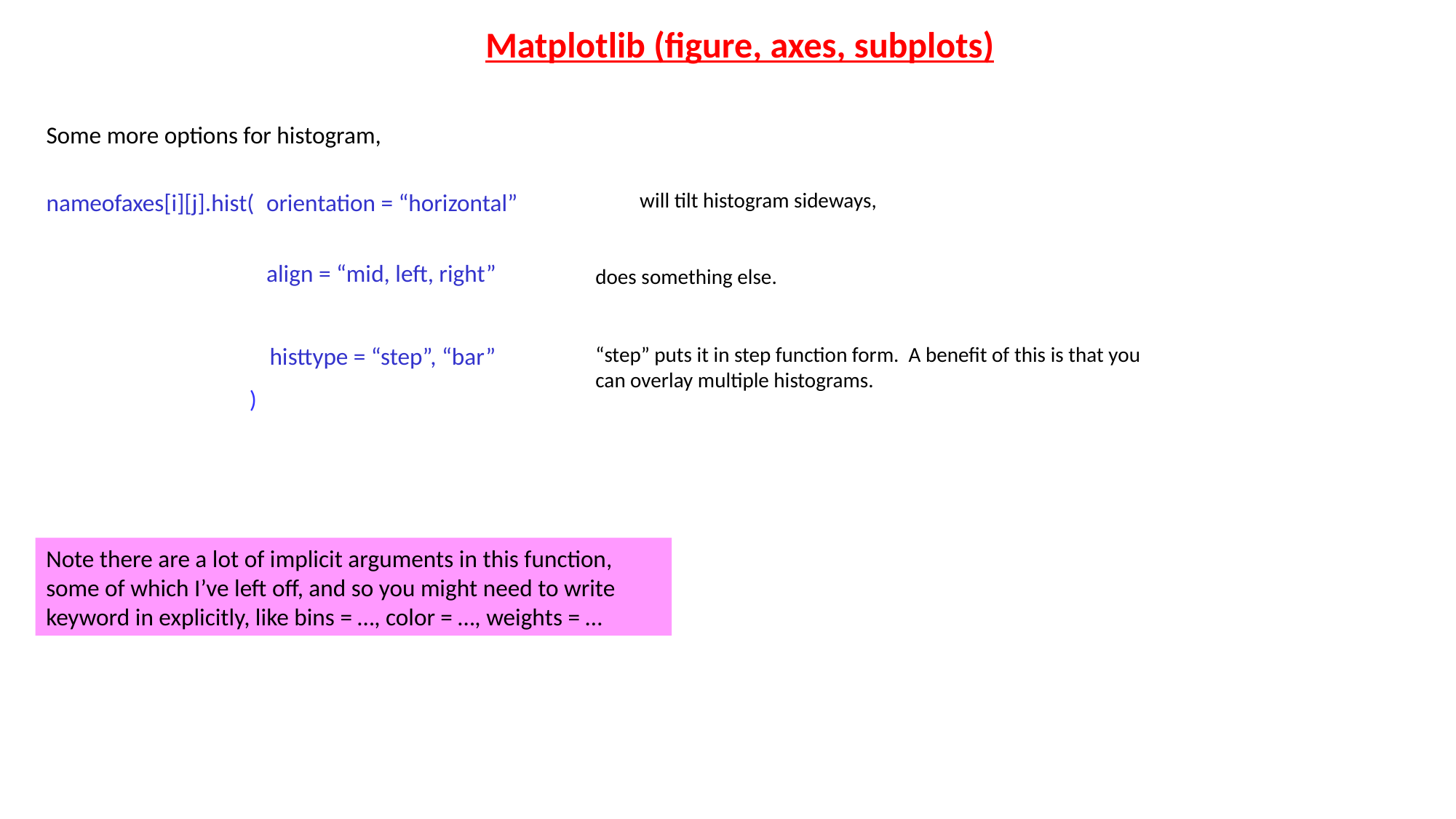

Matplotlib (figure, axes, subplots)
Some more options for histogram,
will tilt histogram sideways,
orientation = “horizontal”
nameofaxes[i][j].hist(
align = “mid, left, right”
does something else.
histtype = “step”, “bar”
“step” puts it in step function form.  A benefit of this is that you can overlay multiple histograms.
)
Note there are a lot of implicit arguments in this function, some of which I’ve left off, and so you might need to write keyword in explicitly, like bins = …, color = …, weights = …